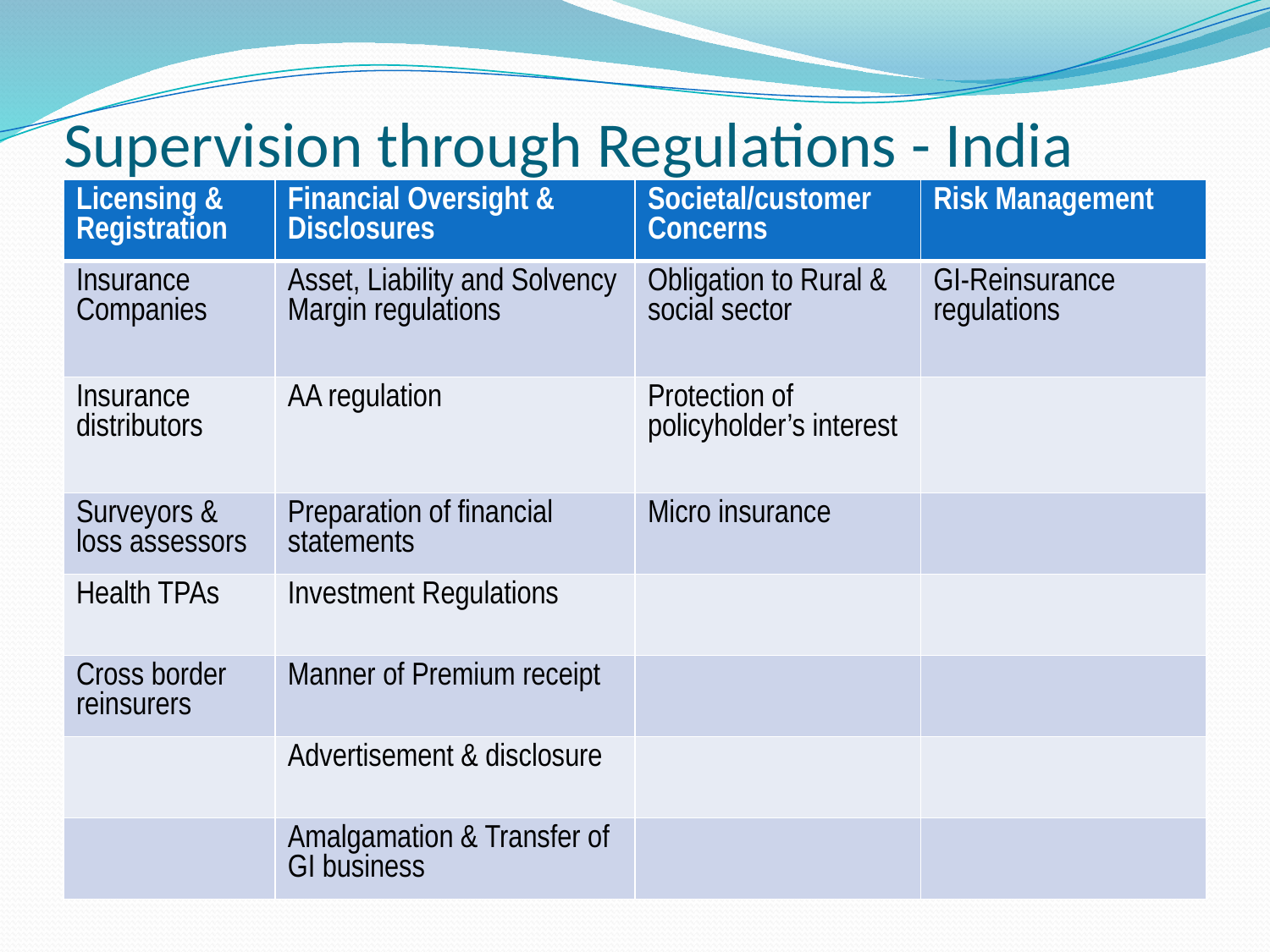

# Supervision through Regulations - India
| Licensing & Registration | Financial Oversight & Disclosures | Societal/customer Concerns | Risk Management |
| --- | --- | --- | --- |
| Insurance Companies | Asset, Liability and Solvency Margin regulations | Obligation to Rural & social sector | GI-Reinsurance regulations |
| Insurance distributors | AA regulation | Protection of policyholder’s interest |  |
| Surveyors & loss assessors | Preparation of financial statements | Micro insurance |  |
| Health TPAs | Investment Regulations |  |  |
| Cross border reinsurers | Manner of Premium receipt |  |  |
|  | Advertisement & disclosure |  |  |
|  | Amalgamation & Transfer of GI business |  |  |